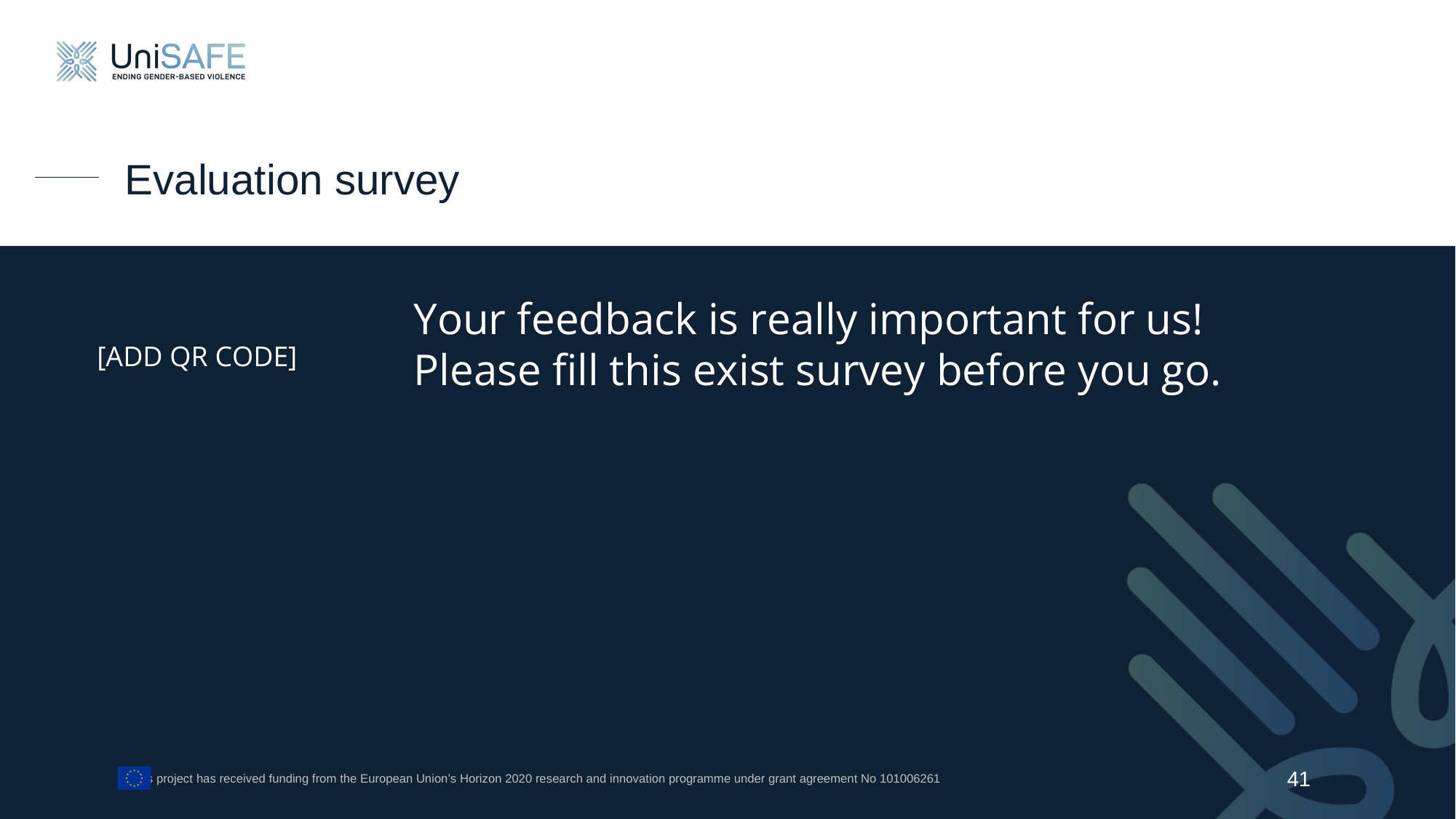

# Evaluation survey
Your feedback is really important for us! Please fill this exist survey before you go.
[ADD QR CODE]